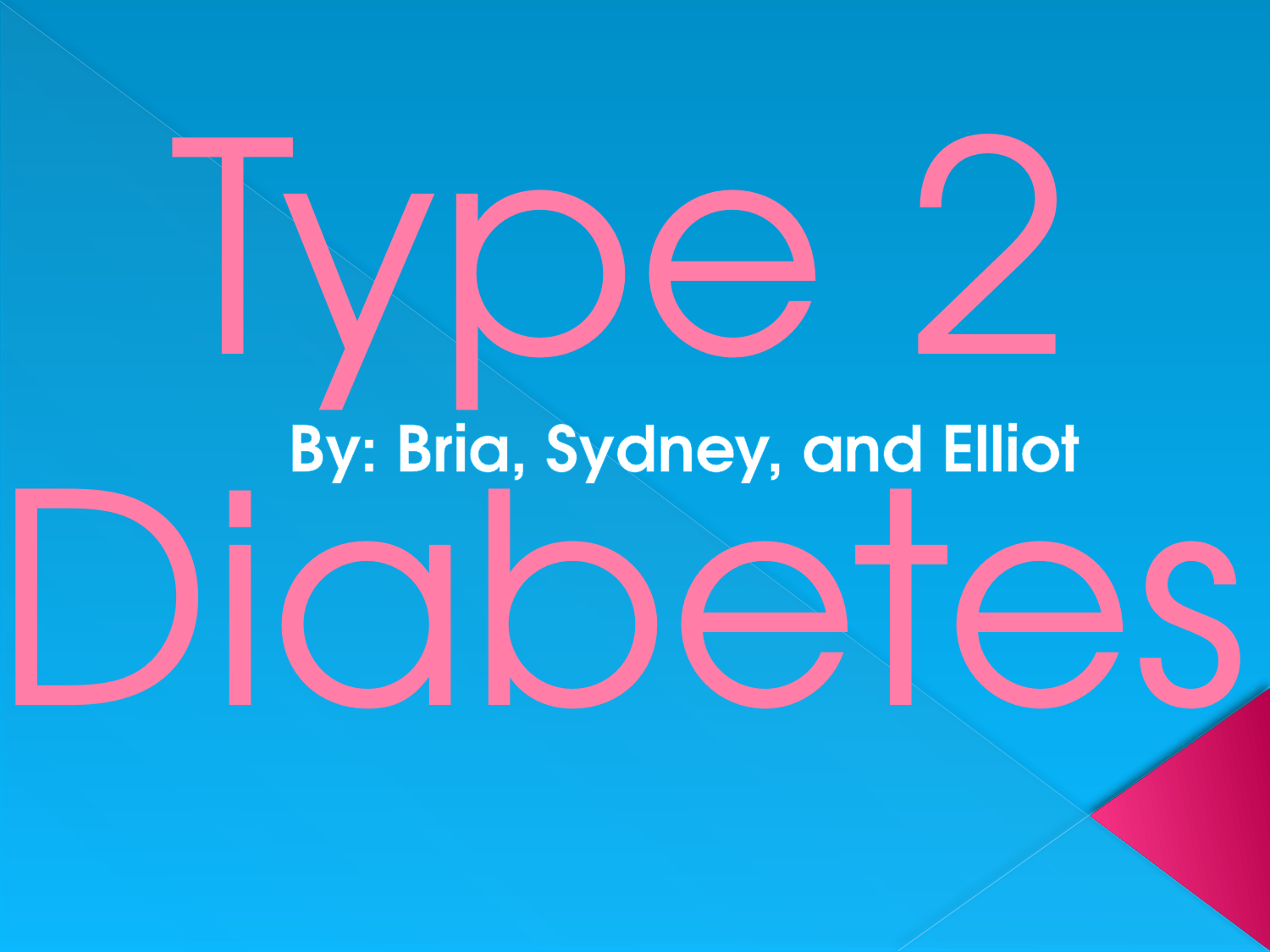

# Type 2 Diabetes
By: Bria, Sydney, and Elliot